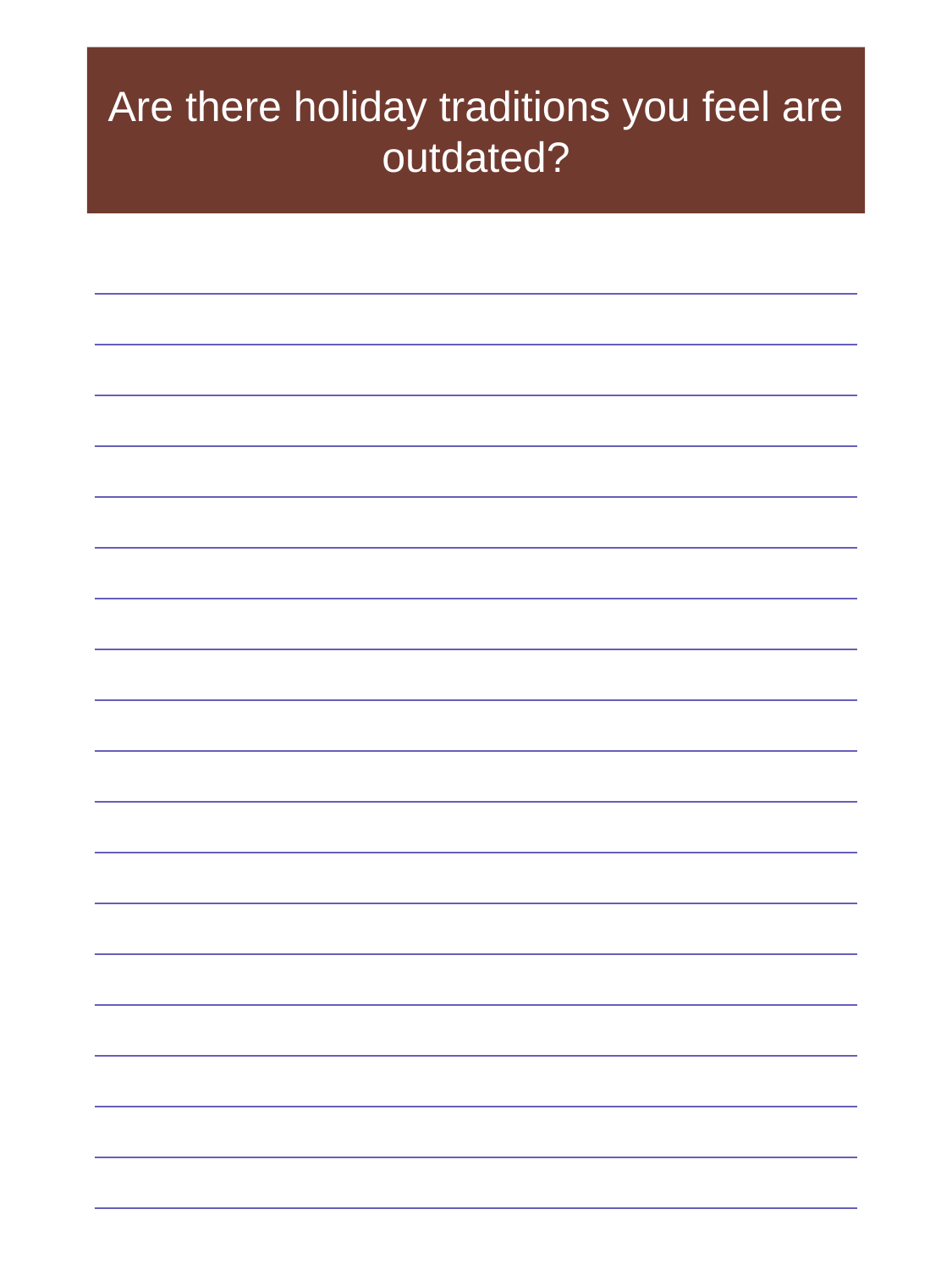

Are there holiday traditions you feel are outdated?
|  |
| --- |
|  |
|  |
|  |
|  |
|  |
|  |
|  |
|  |
|  |
|  |
|  |
|  |
|  |
|  |
|  |
|  |
|  |